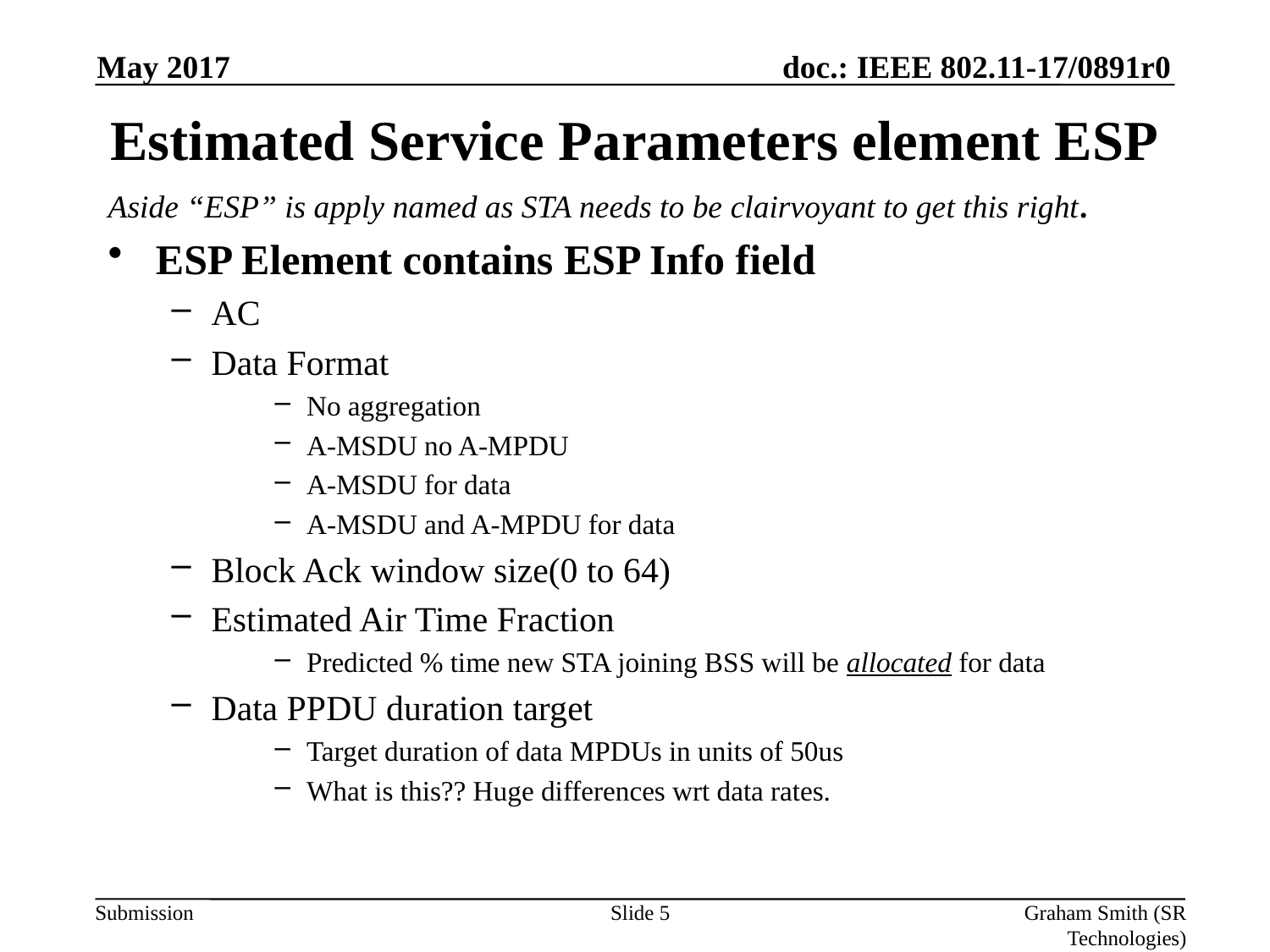

May 2017
# Estimated Service Parameters element ESP
Aside “ESP” is apply named as STA needs to be clairvoyant to get this right.
ESP Element contains ESP Info field
AC
Data Format
No aggregation
A-MSDU no A-MPDU
A-MSDU for data
A-MSDU and A-MPDU for data
Block Ack window size(0 to 64)
Estimated Air Time Fraction
Predicted % time new STA joining BSS will be allocated for data
Data PPDU duration target
Target duration of data MPDUs in units of 50us
What is this?? Huge differences wrt data rates.
Slide 5
Graham Smith (SR Technologies)